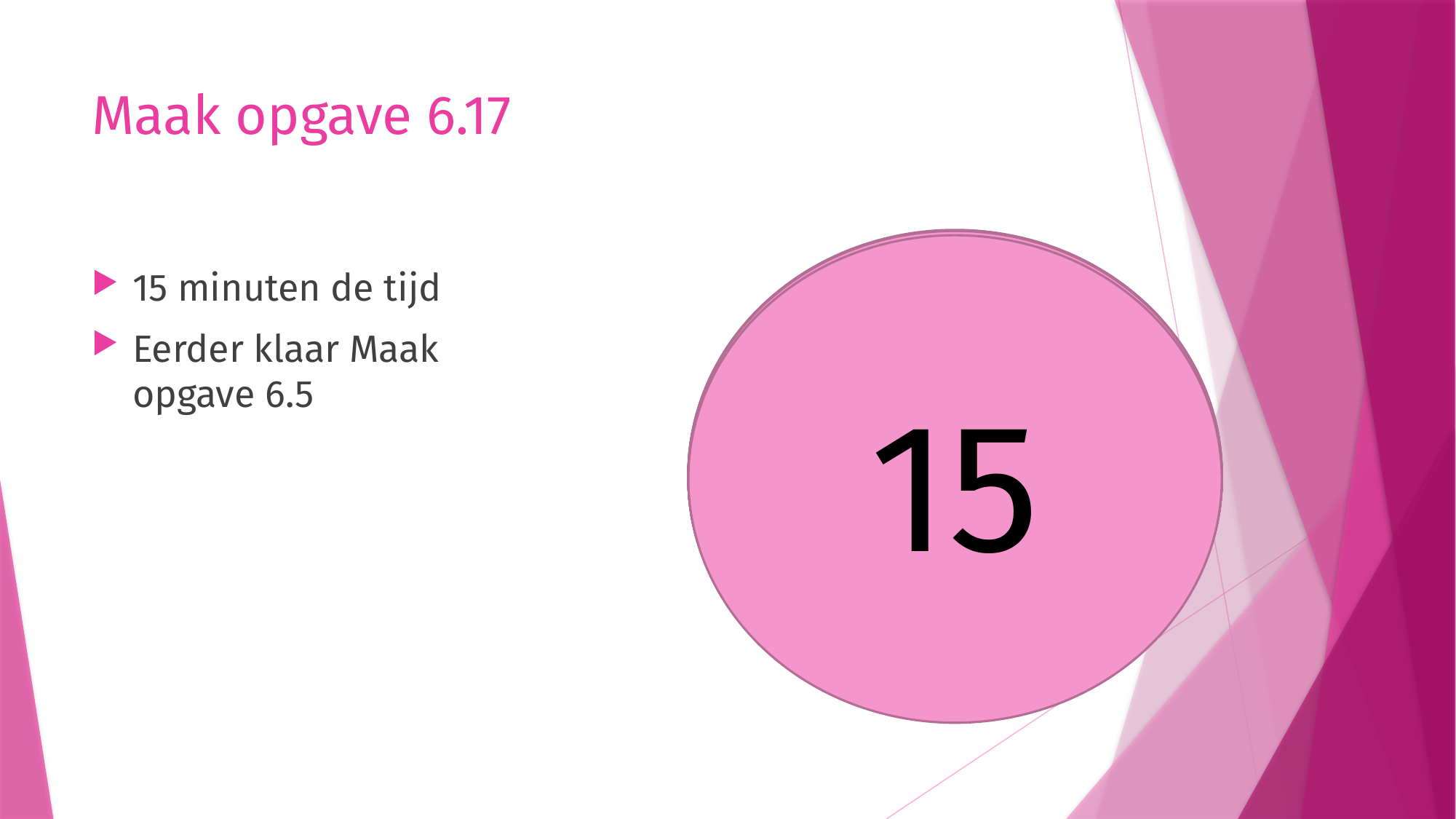

# Maak opgave 6.17
10
14
13
9
8
12
11
5
6
7
4
3
1
2
15
15 minuten de tijd
Eerder klaar Maak opgave 6.5